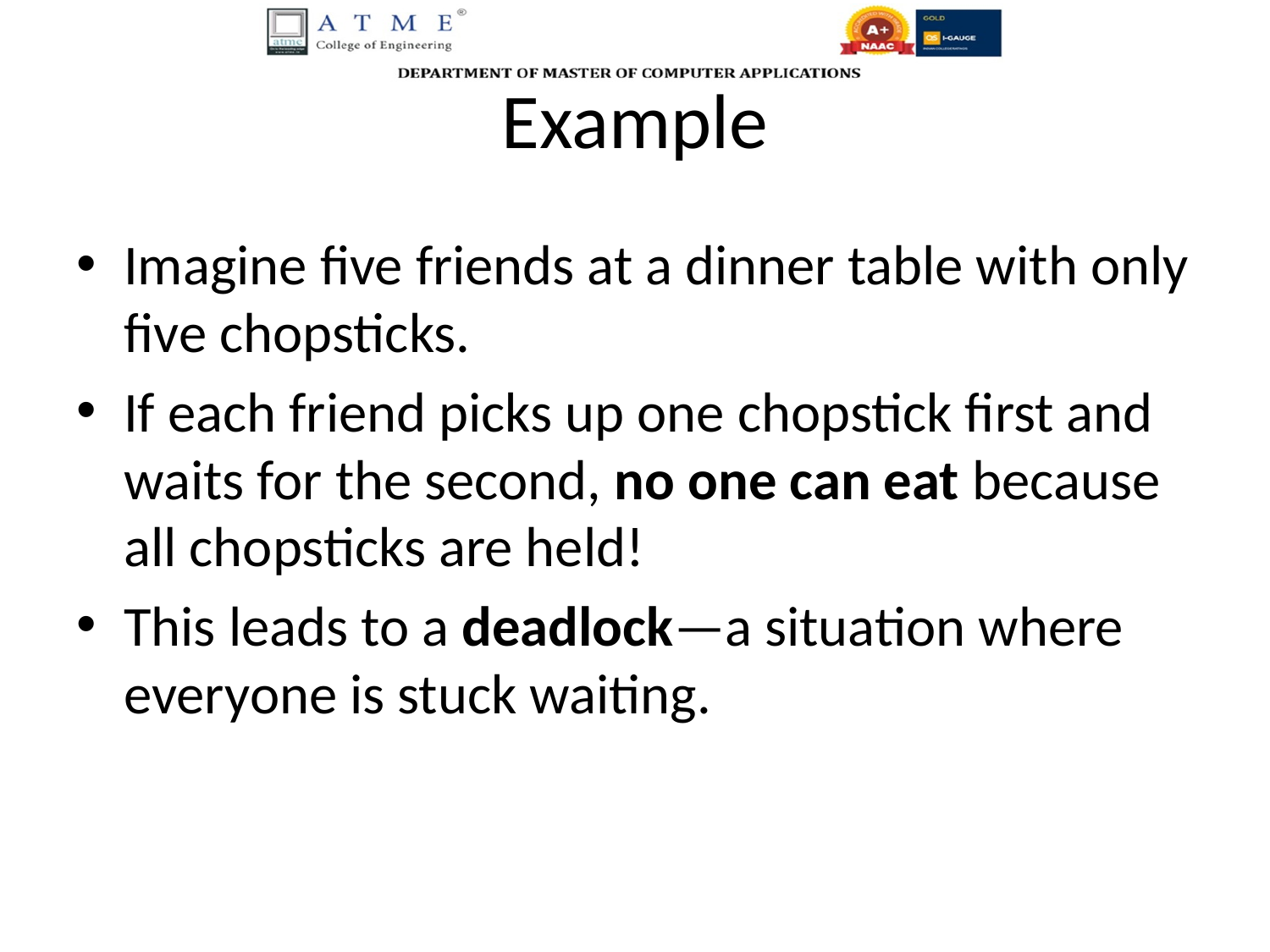

# Example
Imagine five friends at a dinner table with only five chopsticks.
If each friend picks up one chopstick first and waits for the second, no one can eat because all chopsticks are held!
This leads to a deadlock—a situation where everyone is stuck waiting.